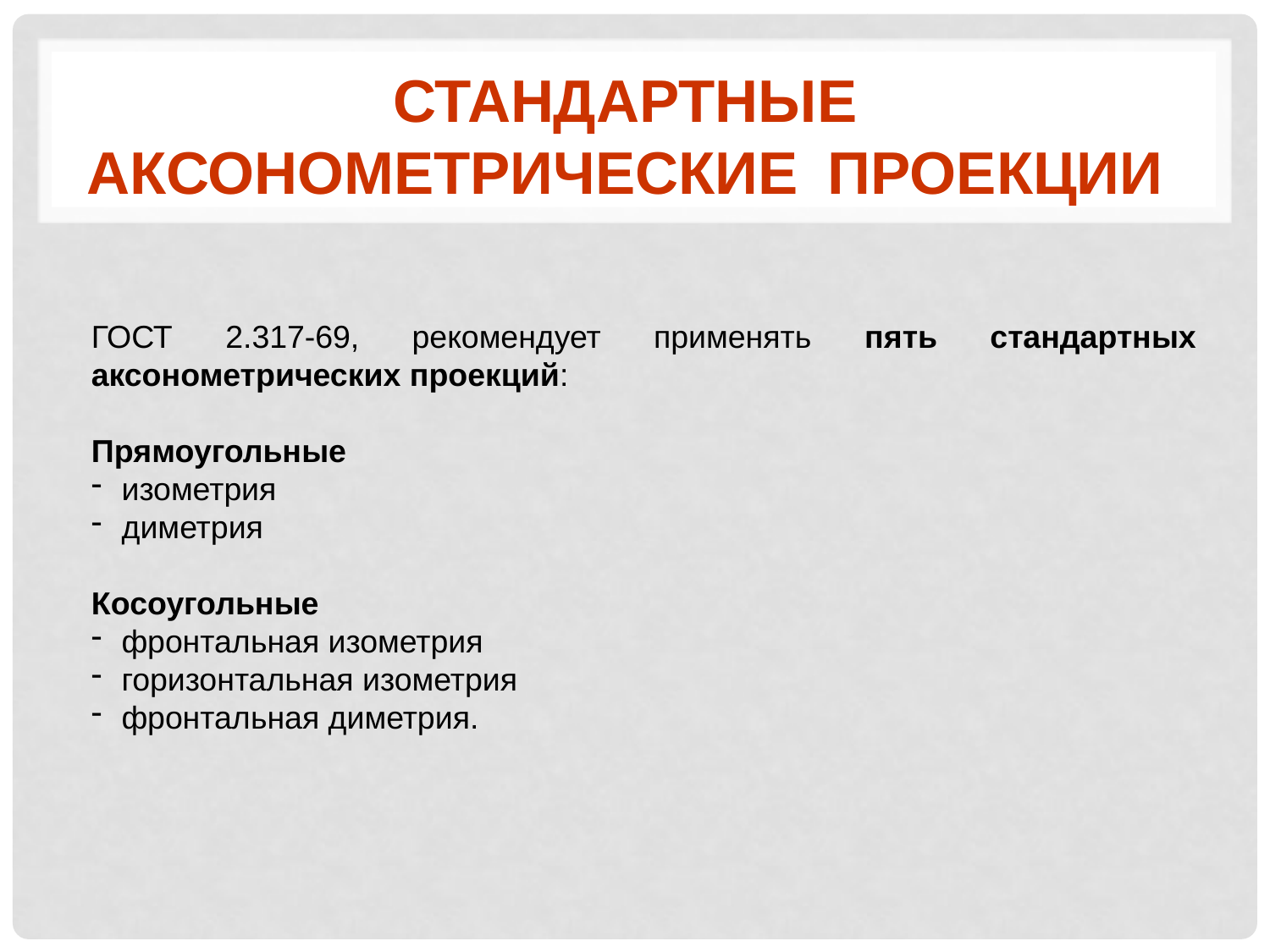

# СТАНДАРТНЫЕ  АКСОНОМЕТРИЧЕСКИЕ  ПРОЕКЦИИ
ГОСТ 2.317-69, рекомендует применять пять стандартных аксонометрических проекций:

Прямоугольные
изометрия
диметрия

Косоугольные
фронтальная изометрия
горизонтальная изометрия
фронтальная диметрия.